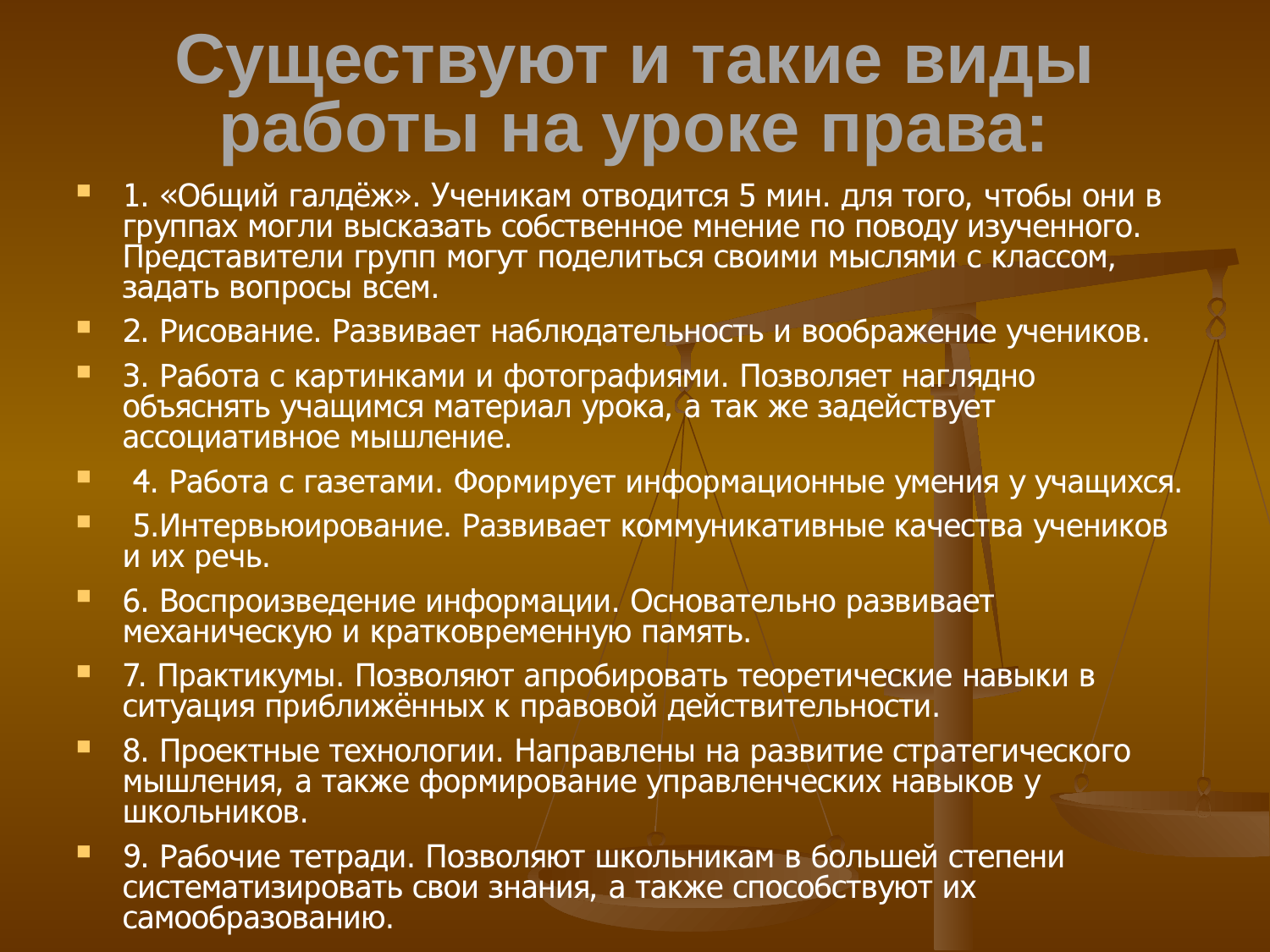

# Существуют и такие виды работы на уроке права:
1. «Общий галдёж». Ученикам отводится 5 мин. для того, чтобы они в группах могли высказать собственное мнение по поводу изученного. Представители групп могут поделиться своими мыслями с классом, задать вопросы всем.
2. Рисование. Развивает наблюдательность и воображение учеников.
3. Работа с картинками и фотографиями. Позволяет наглядно объяснять учащимся материал урока, а так же задействует ассоциативное мышление.
 4. Работа с газетами. Формирует информационные умения у учащихся.
 5.Интервьюирование. Развивает коммуникативные качества учеников и их речь.
6. Воспроизведение информации. Основательно развивает механическую и кратковременную память.
7. Практикумы. Позволяют апробировать теоретические навыки в ситуация приближённых к правовой действительности.
8. Проектные технологии. Направлены на развитие стратегического мышления, а также формирование управленческих навыков у школьников.
9. Рабочие тетради. Позволяют школьникам в большей степени систематизировать свои знания, а также способствуют их самообразованию.